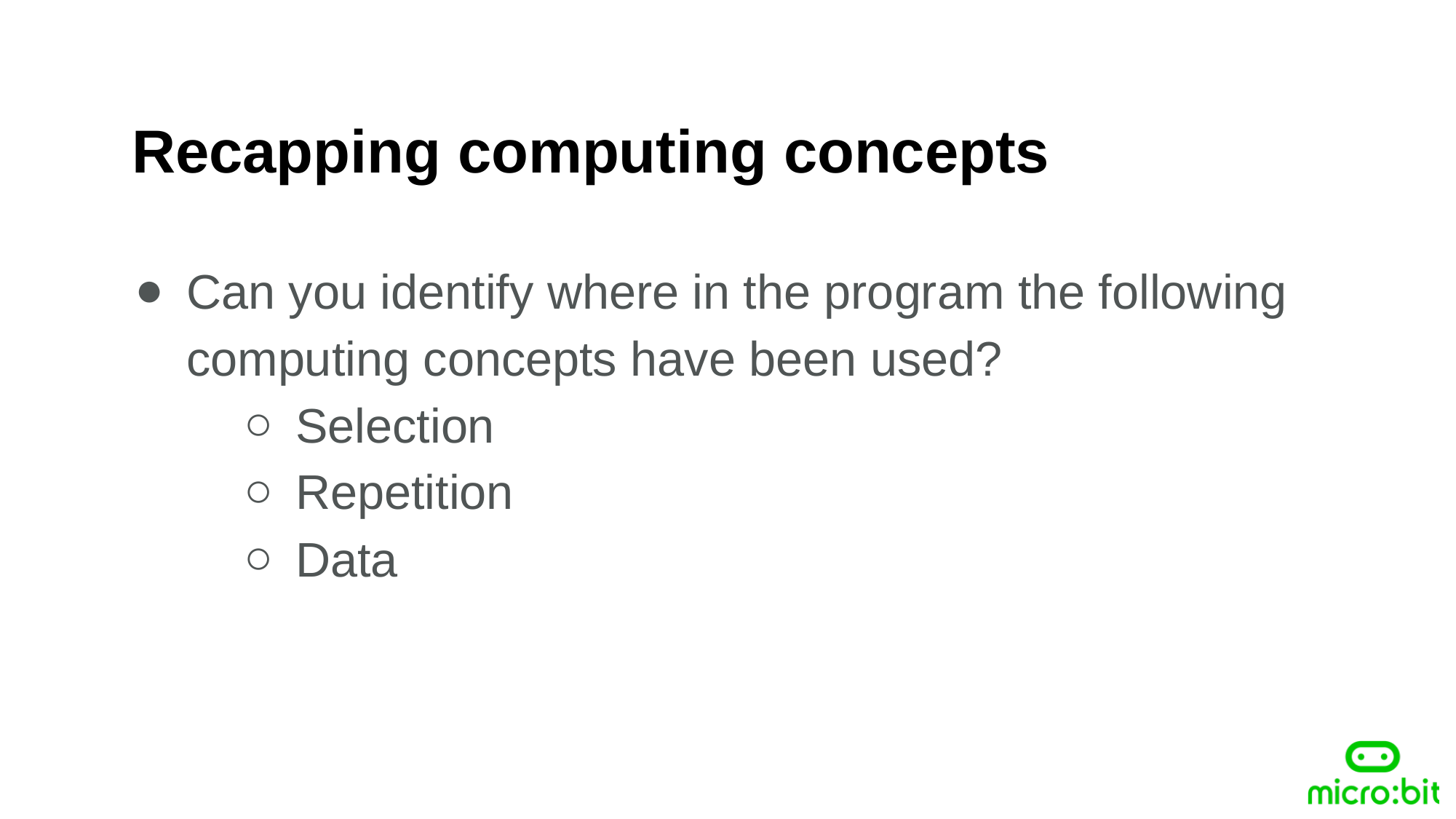

Recapping computing concepts

Can you identify where in the program the following computing concepts have been used?
Selection
Repetition
Data